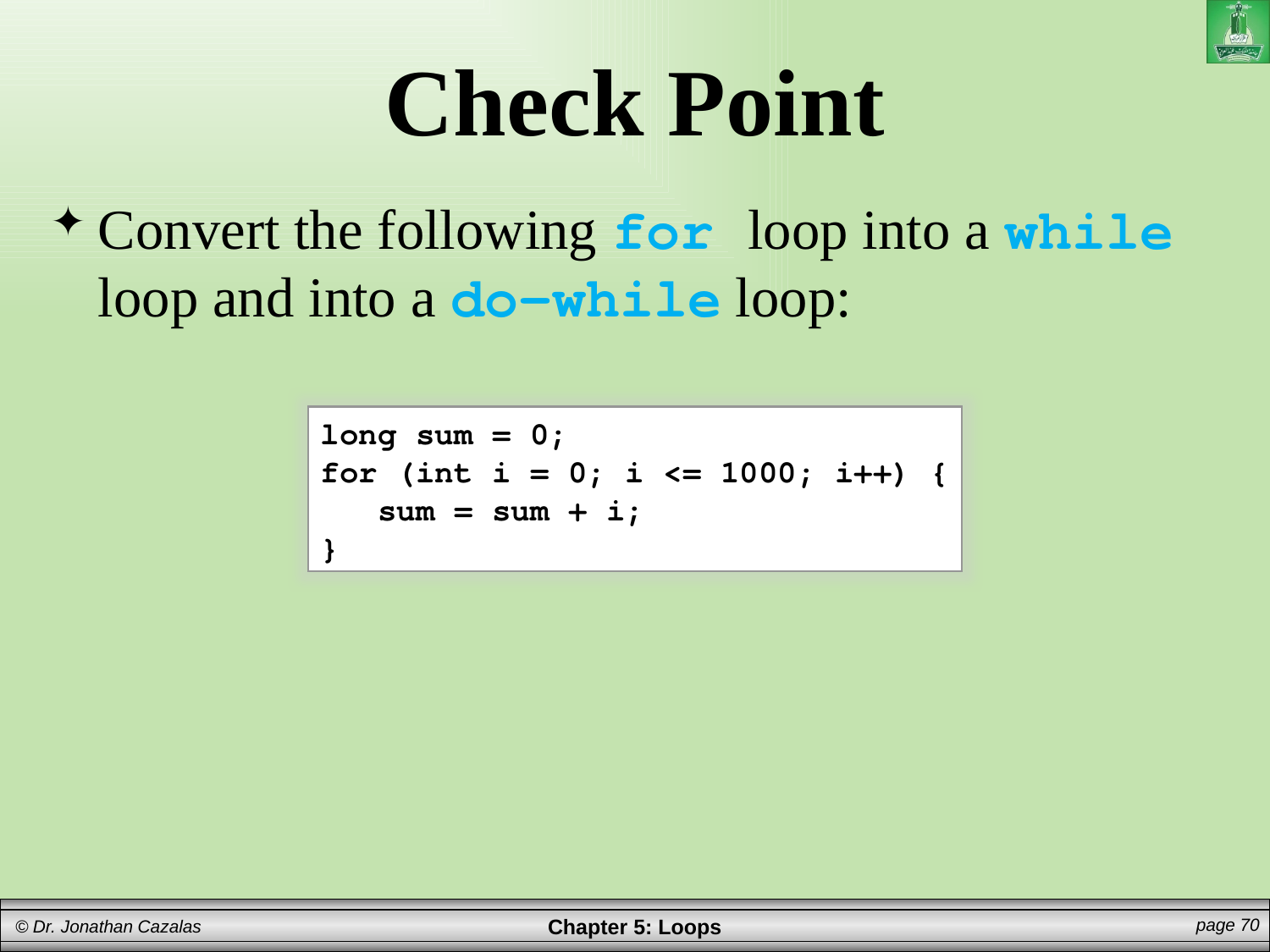

# Check Point
Convert the following for loop into a while loop and into a do-while loop:

long sum = 0;
for (int i = 0; i <= 1000; i++) {
   sum = sum + i;
}